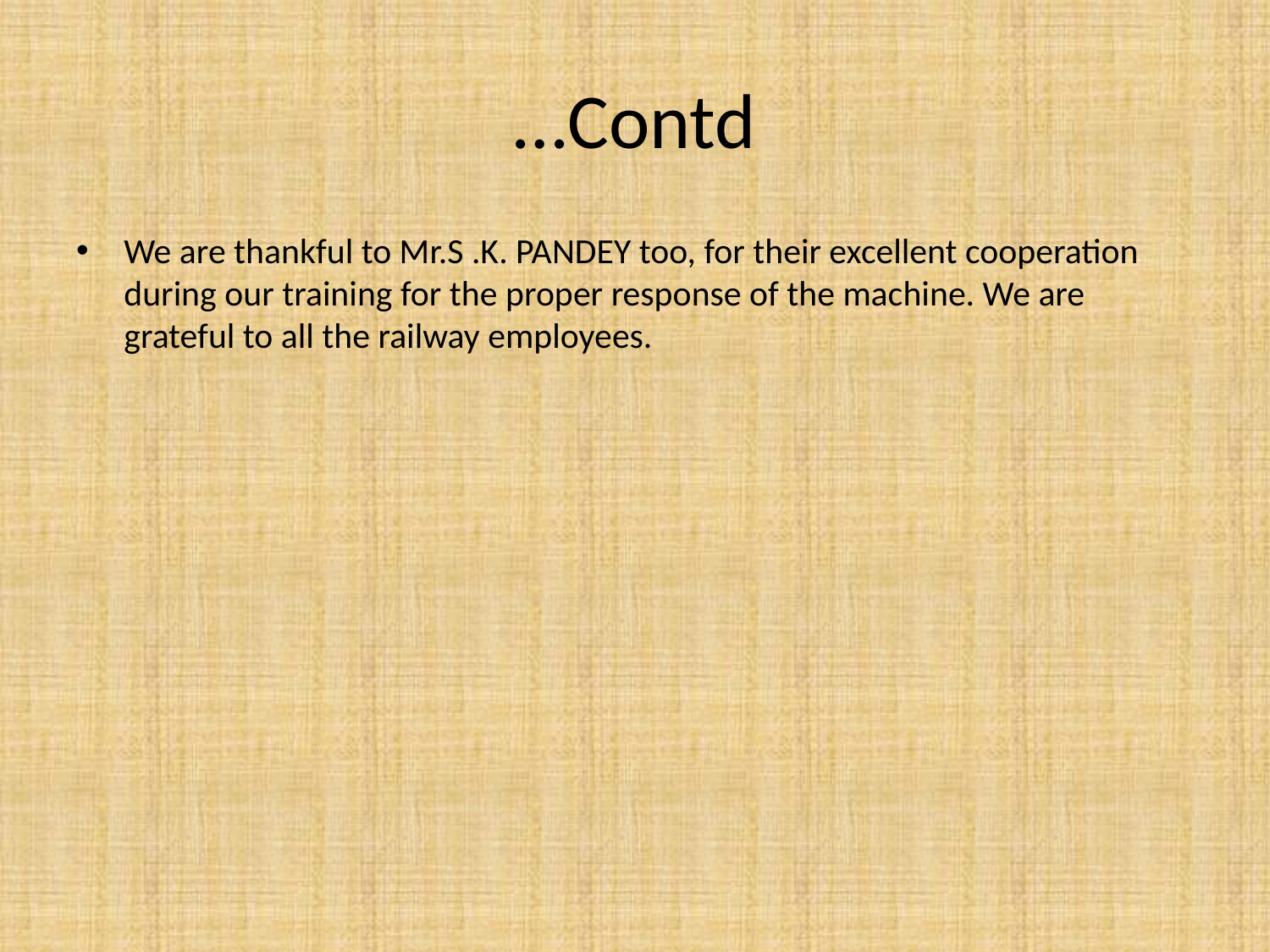

# …Contd
We are thankful to Mr.S .K. PANDEY too, for their excellent cooperation during our training for the proper response of the machine. We are grateful to all the railway employees.